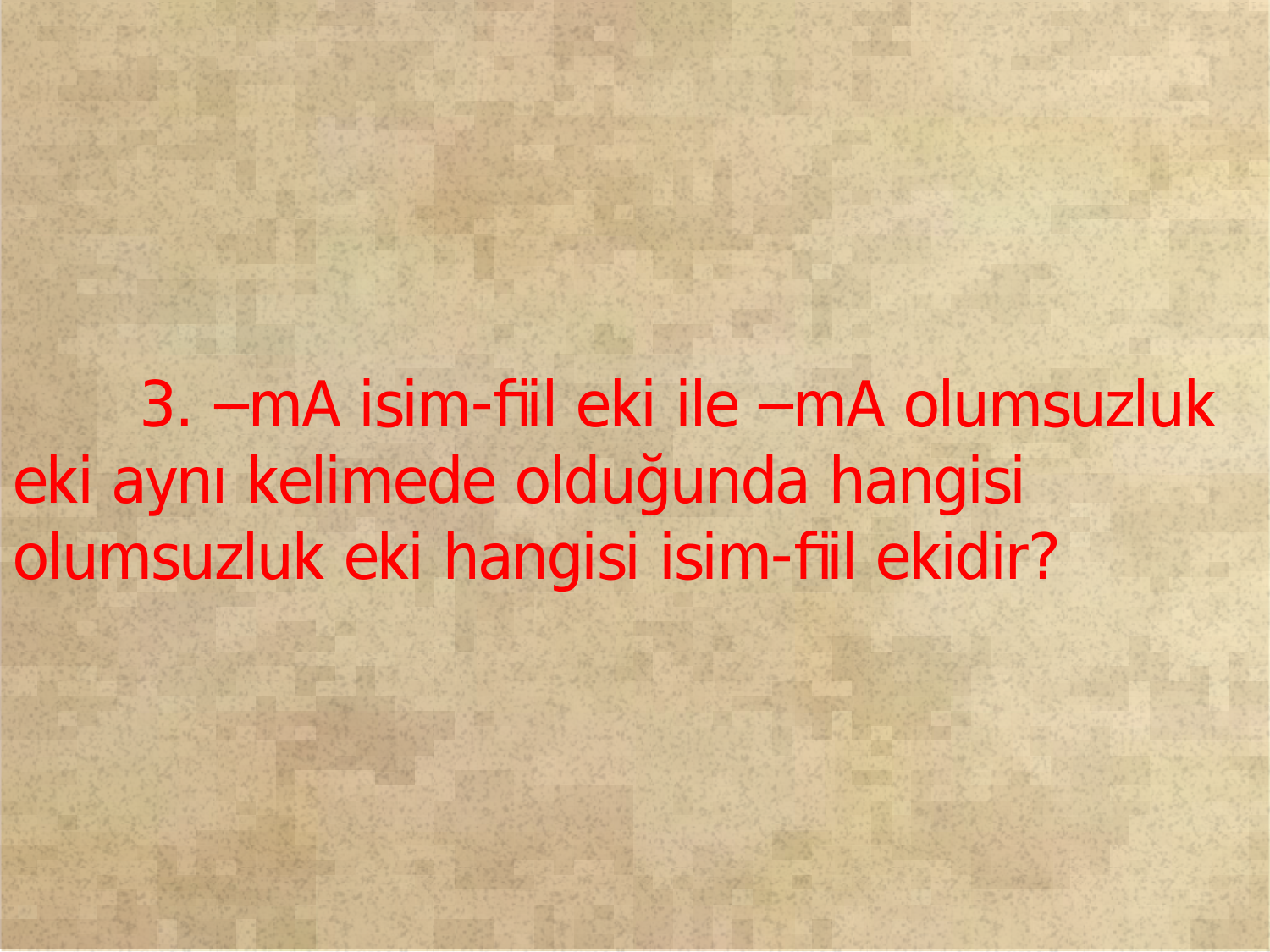

3. –mA isim-fiil eki ile –mA olumsuzluk eki aynı kelimede olduğunda hangisi olumsuzluk eki hangisi isim-fiil ekidir?